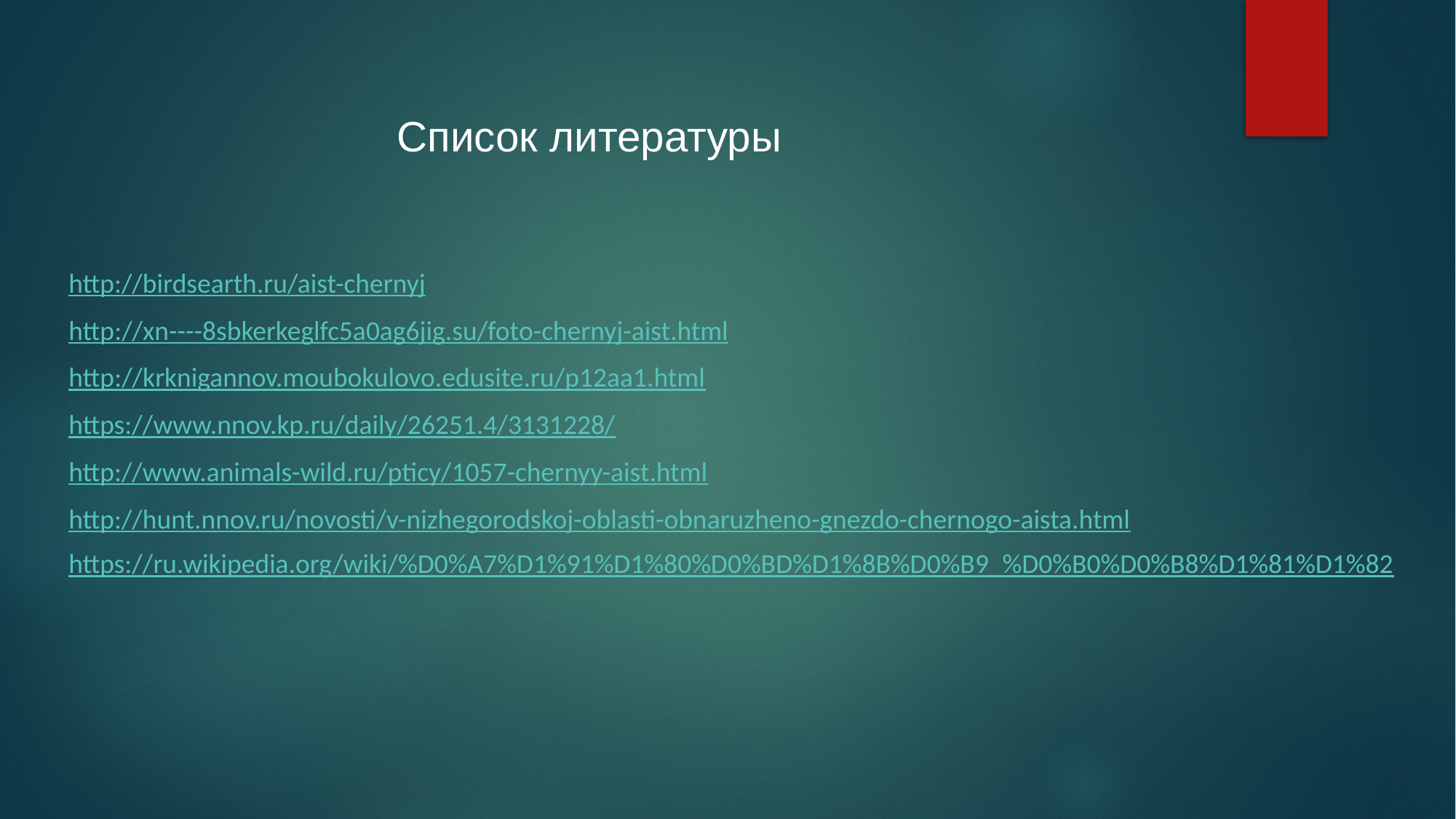

Список литературы
http://birdsearth.ru/aist-chernyj
http://xn----8sbkerkeglfc5a0ag6jig.su/foto-chernyj-aist.html
http://krknigannov.moubokulovo.edusite.ru/p12aa1.html
https://www.nnov.kp.ru/daily/26251.4/3131228/
http://www.animals-wild.ru/pticy/1057-chernyy-aist.html
http://hunt.nnov.ru/novosti/v-nizhegorodskoj-oblasti-obnaruzheno-gnezdo-chernogo-aista.html
https://ru.wikipedia.org/wiki/%D0%A7%D1%91%D1%80%D0%BD%D1%8B%D0%B9_%D0%B0%D0%B8%D1%81%D1%82